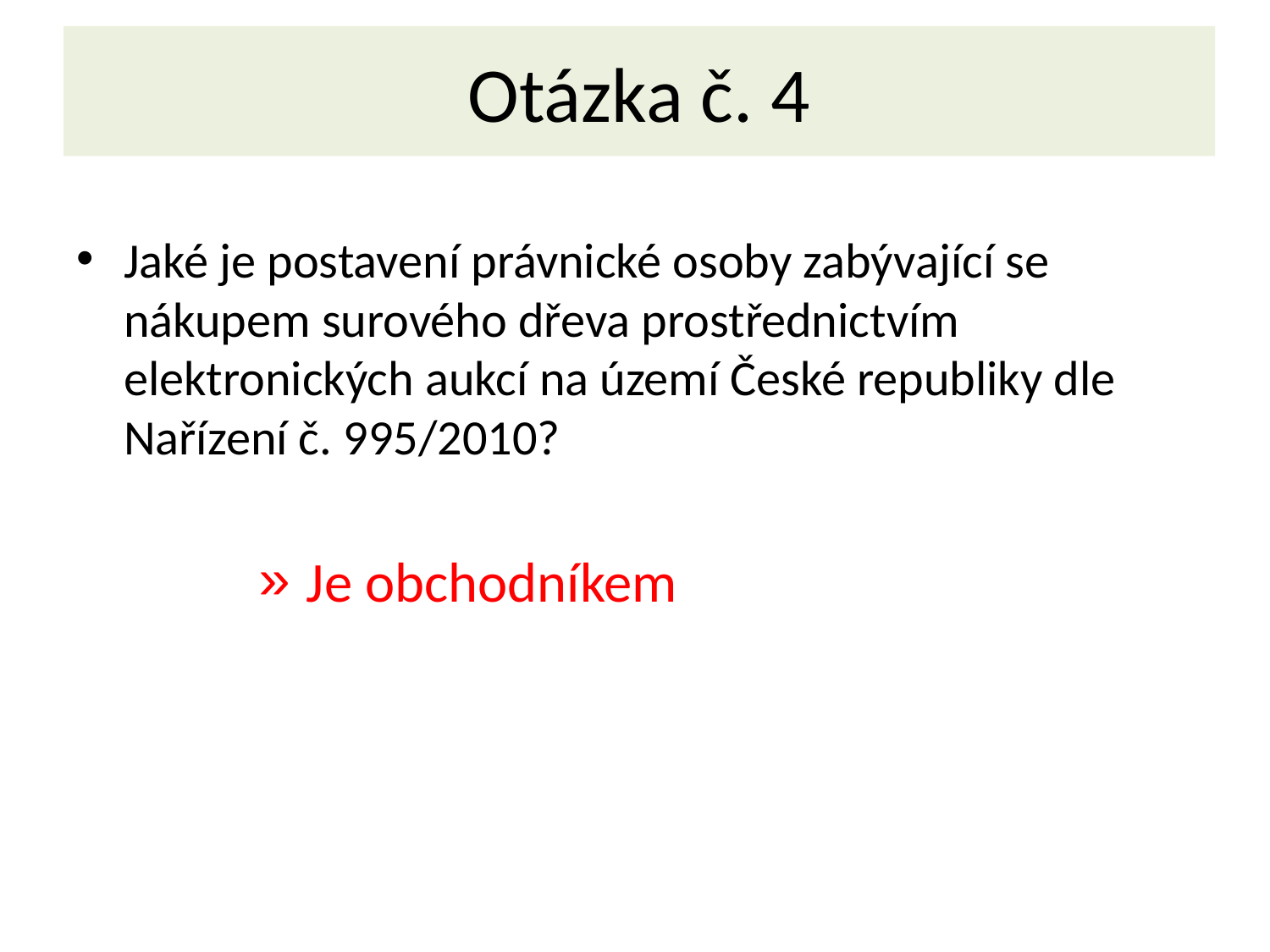

# Otázka č. 4
Jaké je postavení právnické osoby zabývající se nákupem surového dřeva prostřednictvím elektronických aukcí na území České republiky dle Nařízení č. 995/2010?

Je obchodníkem